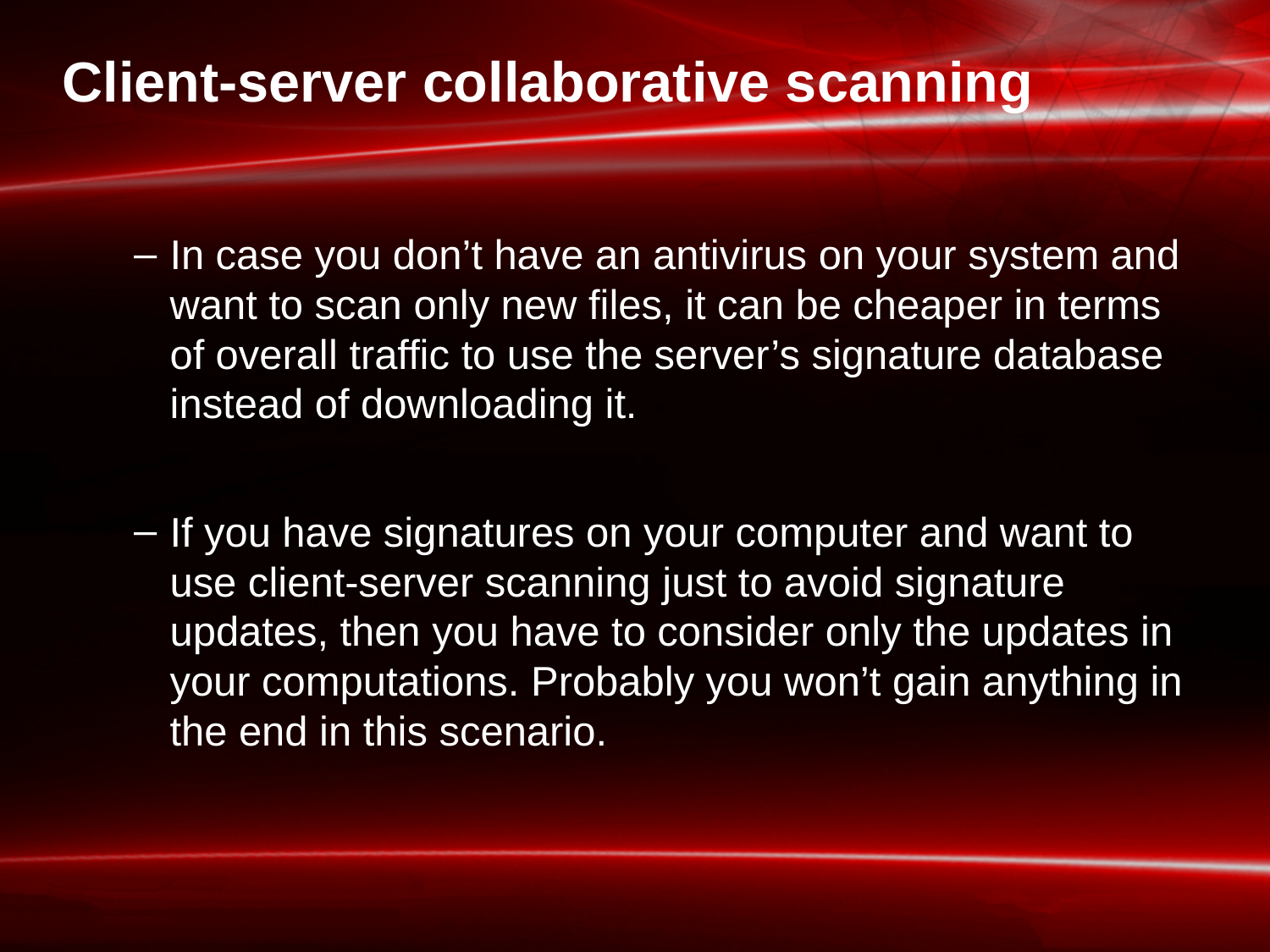

# Client-server collaborative scanning
In case you don’t have an antivirus on your system and want to scan only new files, it can be cheaper in terms of overall traffic to use the server’s signature database instead of downloading it.

If you have signatures on your computer and want to use client-server scanning just to avoid signature updates, then you have to consider only the updates in your computations. Probably you won’t gain anything in the end in this scenario.